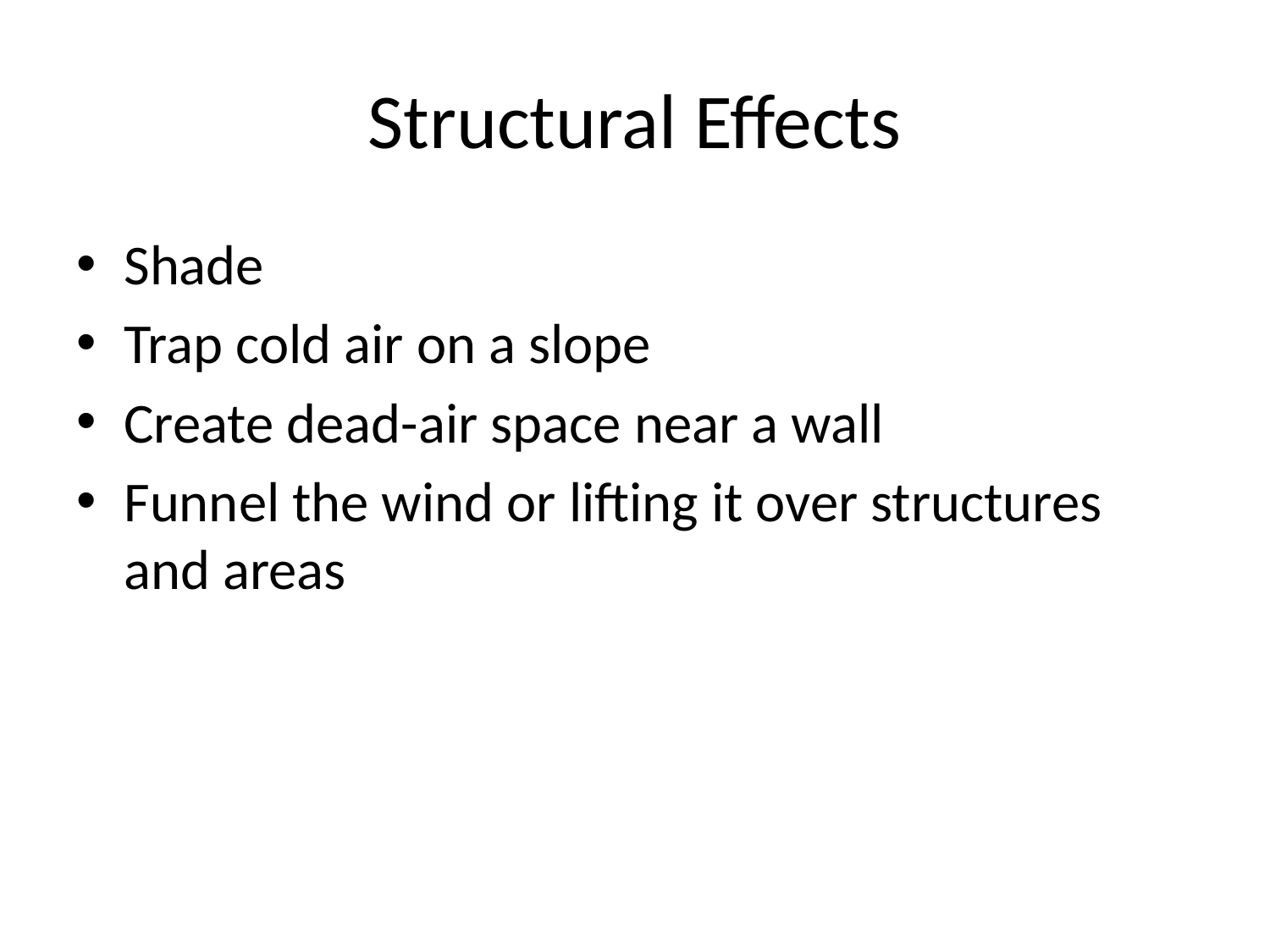

# Structural Effects
Shade
Trap cold air on a slope
Create dead-air space near a wall
Funnel the wind or lifting it over structures and areas